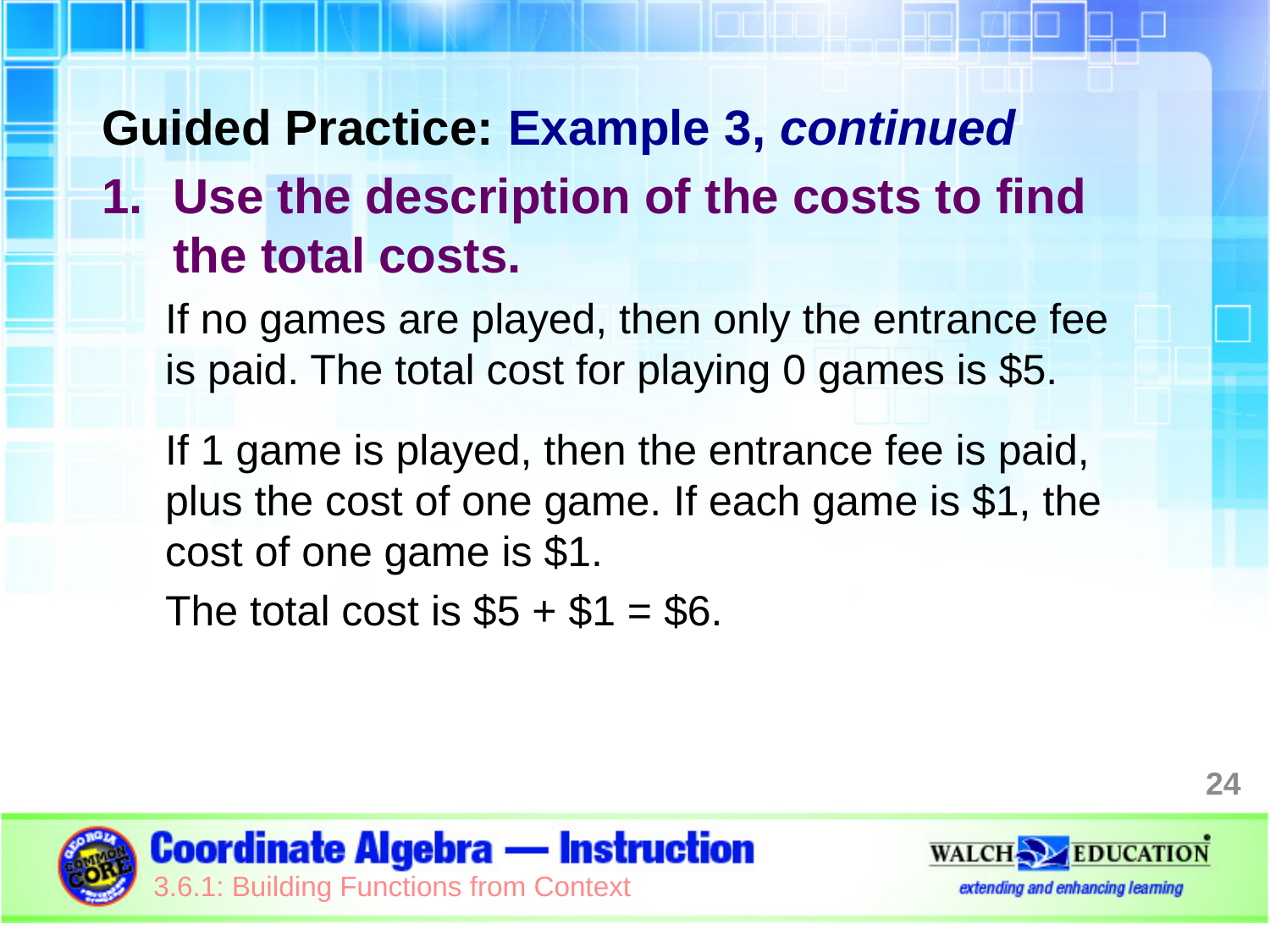

Guided Practice: Example 3, continued
Use the description of the costs to find the total costs.
If no games are played, then only the entrance fee is paid. The total cost for playing 0 games is $5.
If 1 game is played, then the entrance fee is paid, plus the cost of one game. If each game is $1, the cost of one game is $1.
The total cost is $5 + $1 = $6.

24
3.6.1: Building Functions from Context